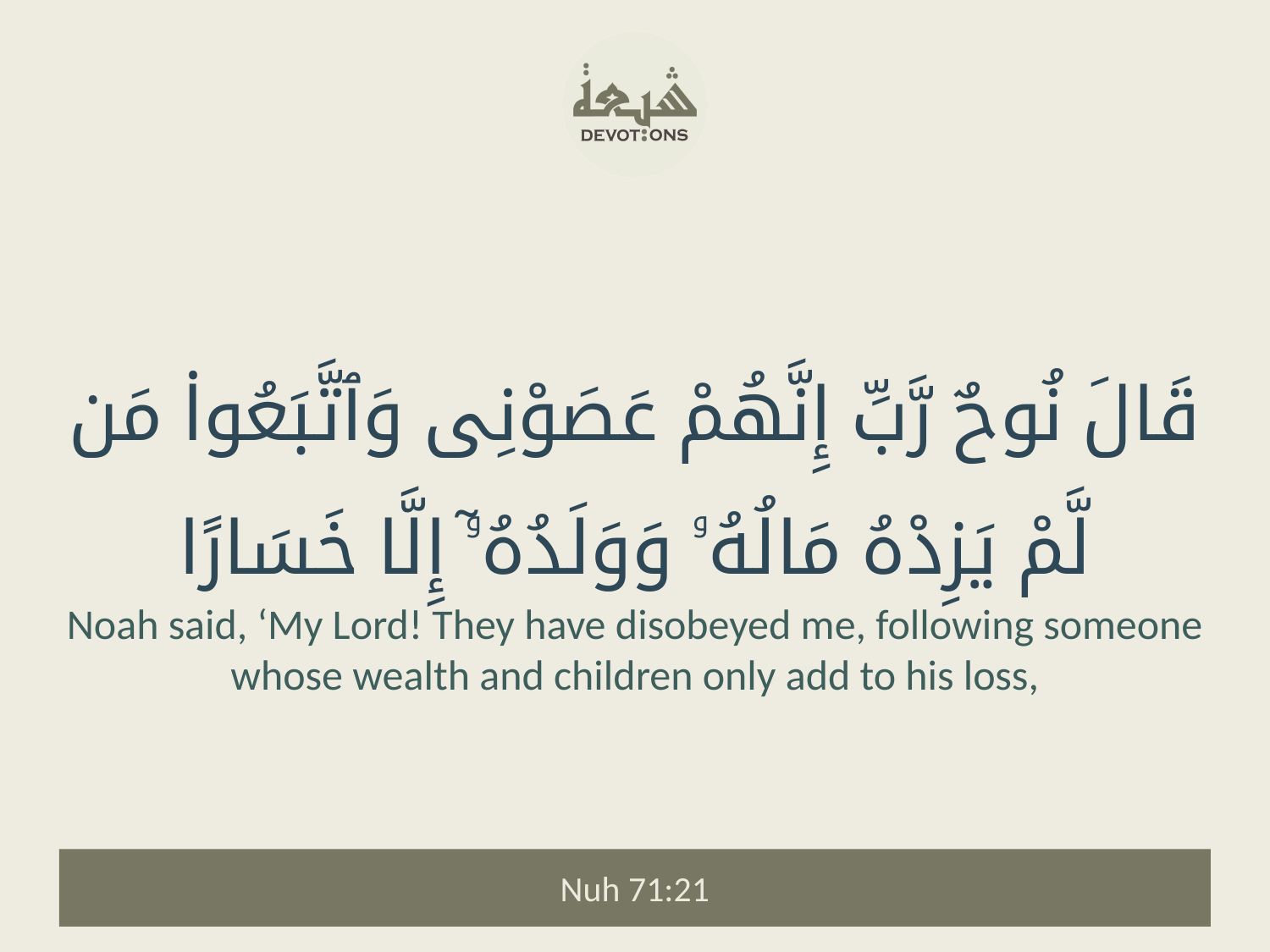

قَالَ نُوحٌ رَّبِّ إِنَّهُمْ عَصَوْنِى وَٱتَّبَعُوا۟ مَن لَّمْ يَزِدْهُ مَالُهُۥ وَوَلَدُهُۥٓ إِلَّا خَسَارًا
Noah said, ‘My Lord! They have disobeyed me, following someone whose wealth and children only add to his loss,
Nuh 71:21